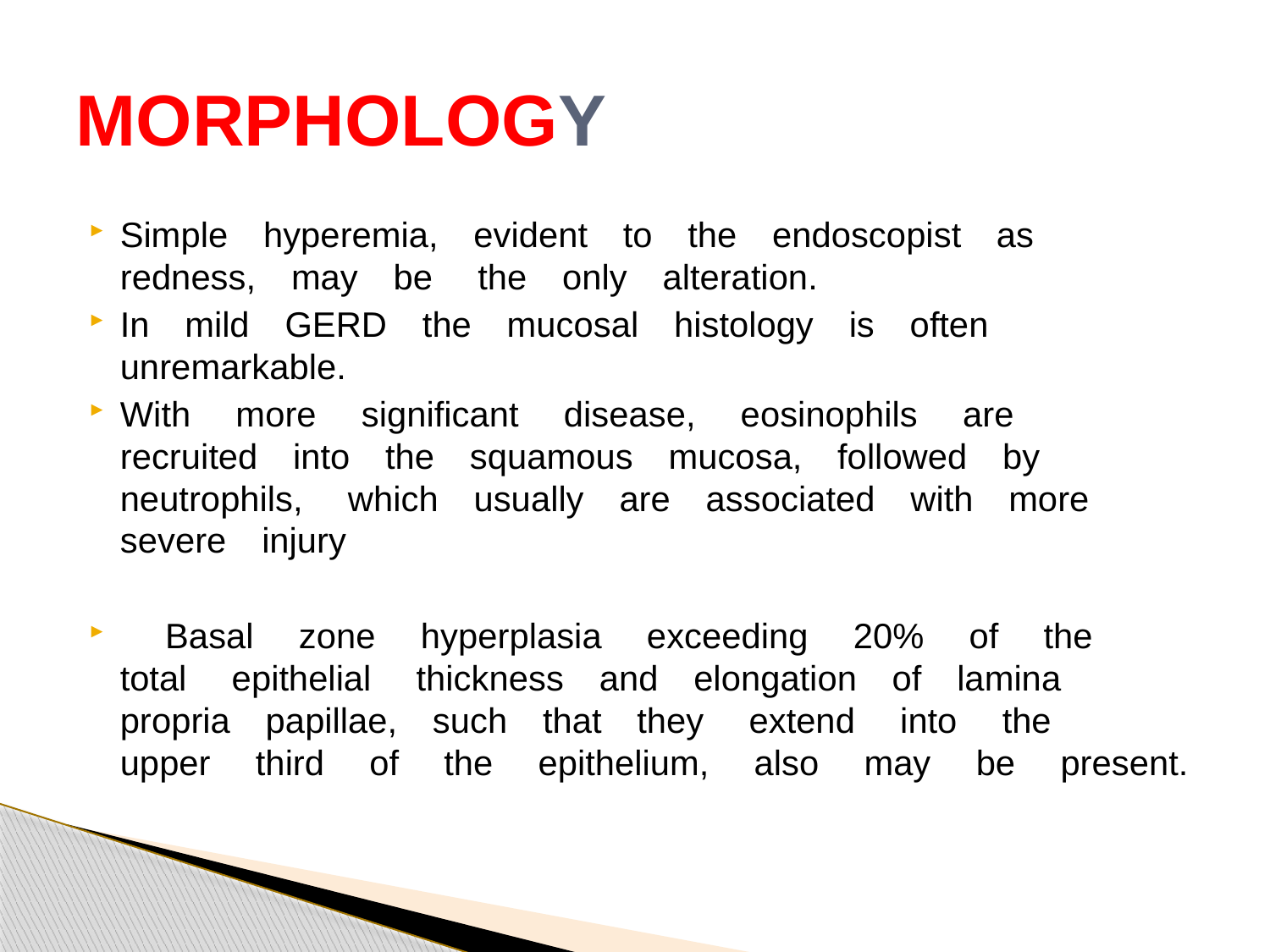

# MORPHOLOGY
Simple hyperemia, evident to the endoscopist as redness, may be  the only alteration.
In mild GERD the mucosal histology is often  unremarkable.
With  more  significant  disease,  eosinophils  are  recruited into the squamous mucosa, followed by neutrophils,  which usually are associated with more severe injury

  Basal  zone  hyperplasia  exceeding  20%  of  the  total  epithelial  thickness and elongation of lamina propria papillae, such that they  extend  into  the  upper  third  of  the  epithelium,  also  may  be  present.